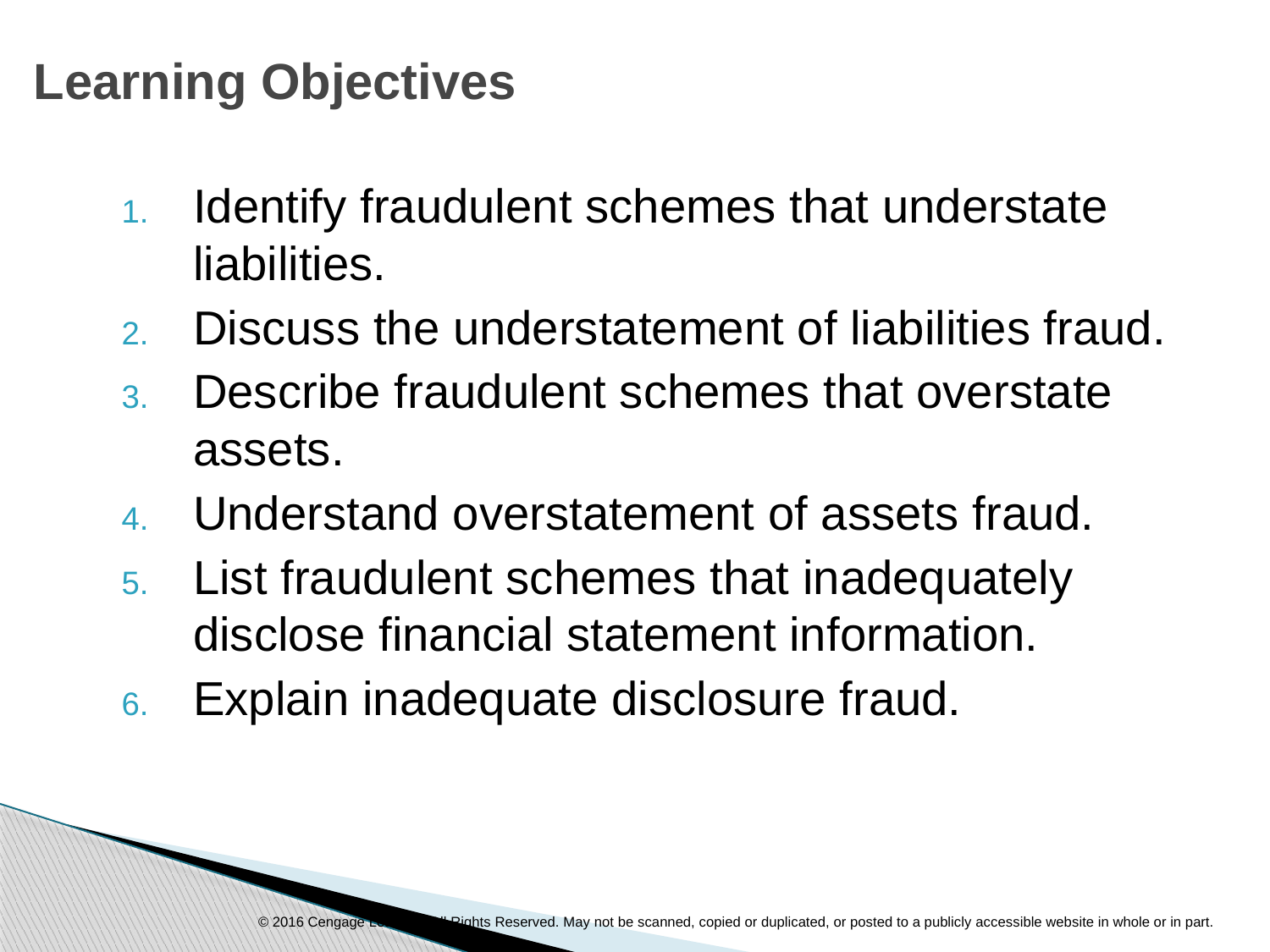

Learning Objectives
Identify fraudulent schemes that understate liabilities.
Discuss the understatement of liabilities fraud.
Describe fraudulent schemes that overstate assets.
Understand overstatement of assets fraud.
List fraudulent schemes that inadequately disclose financial statement information.
Explain inadequate disclosure fraud.

© 2016 Cengage Learning. All Rights Reserved. May not be scanned, copied or duplicated, or posted to a publicly accessible website in whole or in part.
© 2011 Cengage Learning. All Rights Reserved. May not be copied, scanned, or duplicated, in whole or in part, except for use as permitted in a license distributed with a certain product or service or otherwise on a password-protected website for classroom use.